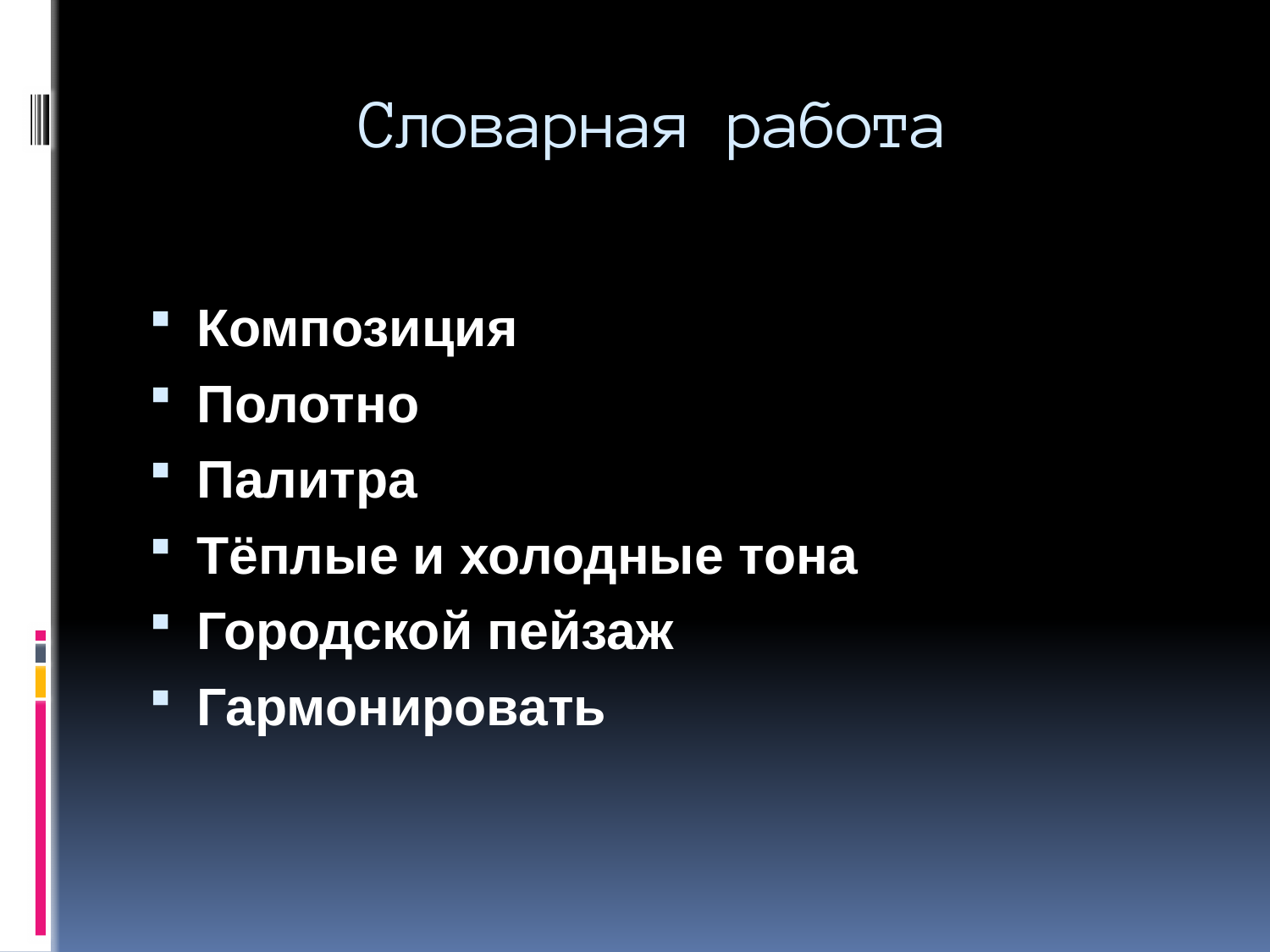

# Словарная работа
Композиция
Полотно
Палитра
Тёплые и холодные тона
Городской пейзаж
Гармонировать